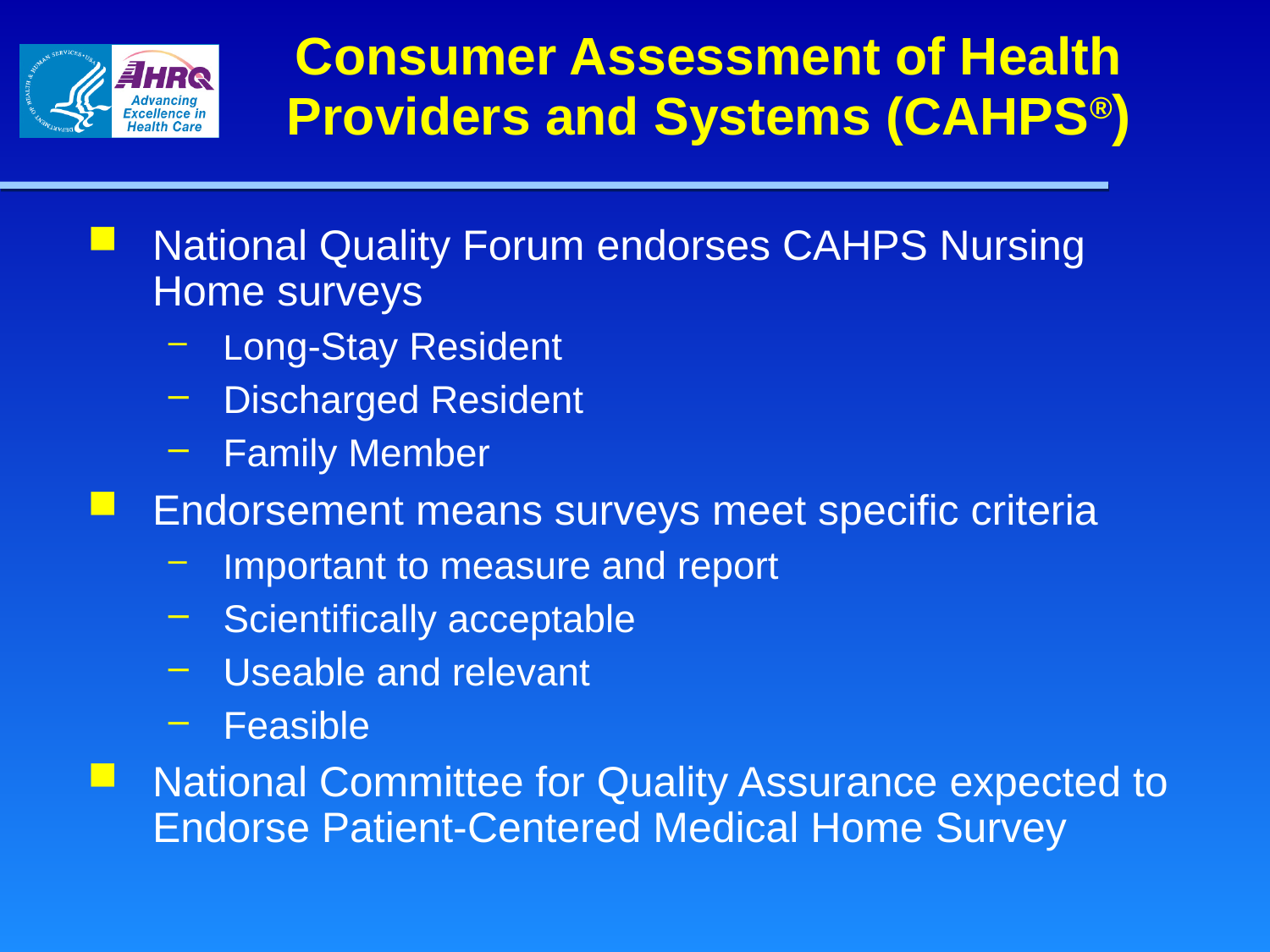

# Consumer Assessment of Health Providers and Systems (CAHPS®)
National Quality Forum endorses CAHPS Nursing Home surveys
Long-Stay Resident
Discharged Resident
Family Member
Endorsement means surveys meet specific criteria
Important to measure and report
Scientifically acceptable
Useable and relevant
Feasible
National Committee for Quality Assurance expected to Endorse Patient-Centered Medical Home Survey